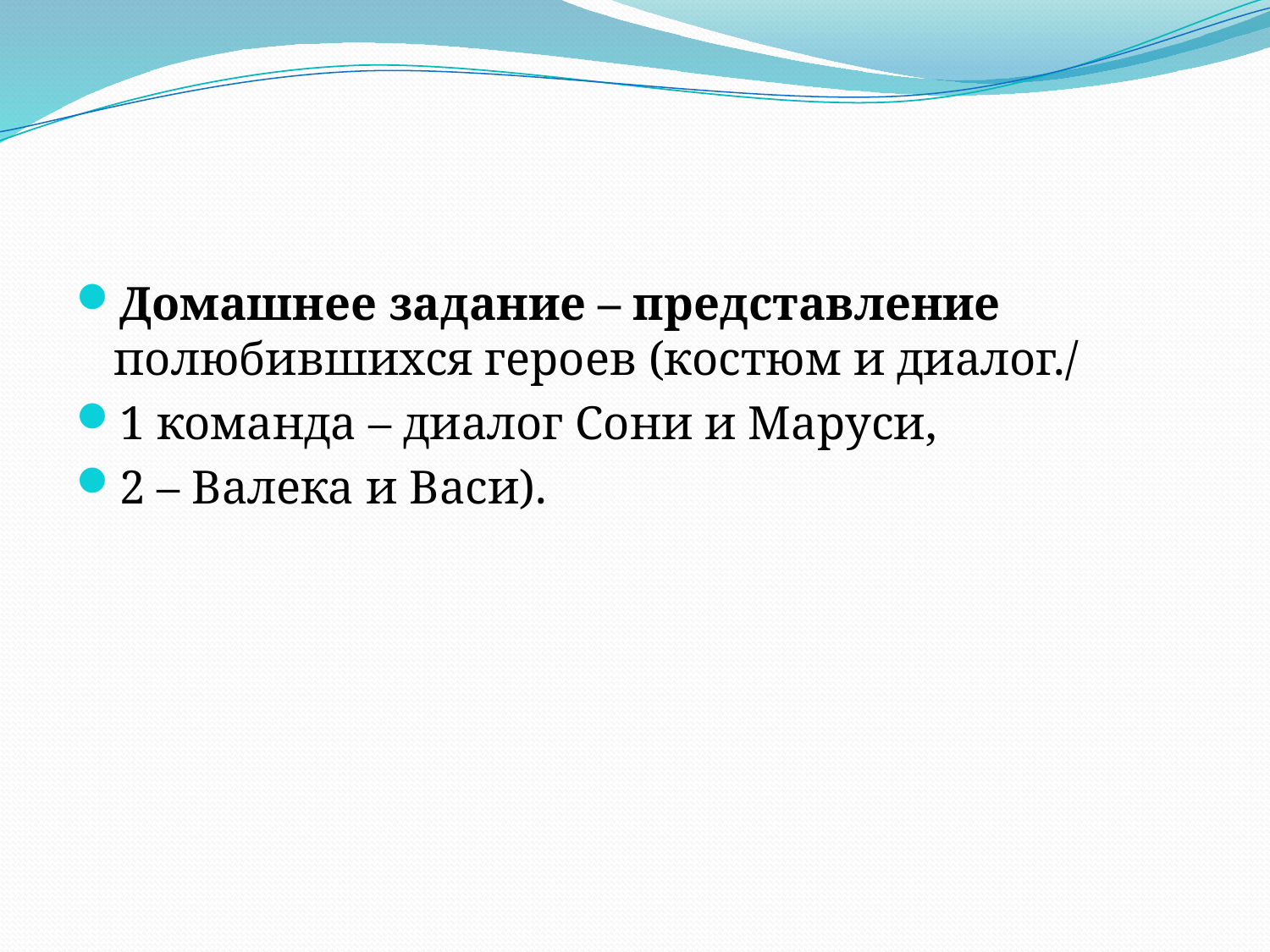

#
Домашнее задание – представление полюбившихся героев (костюм и диалог./
1 команда – диалог Сони и Маруси,
2 – Валека и Васи).